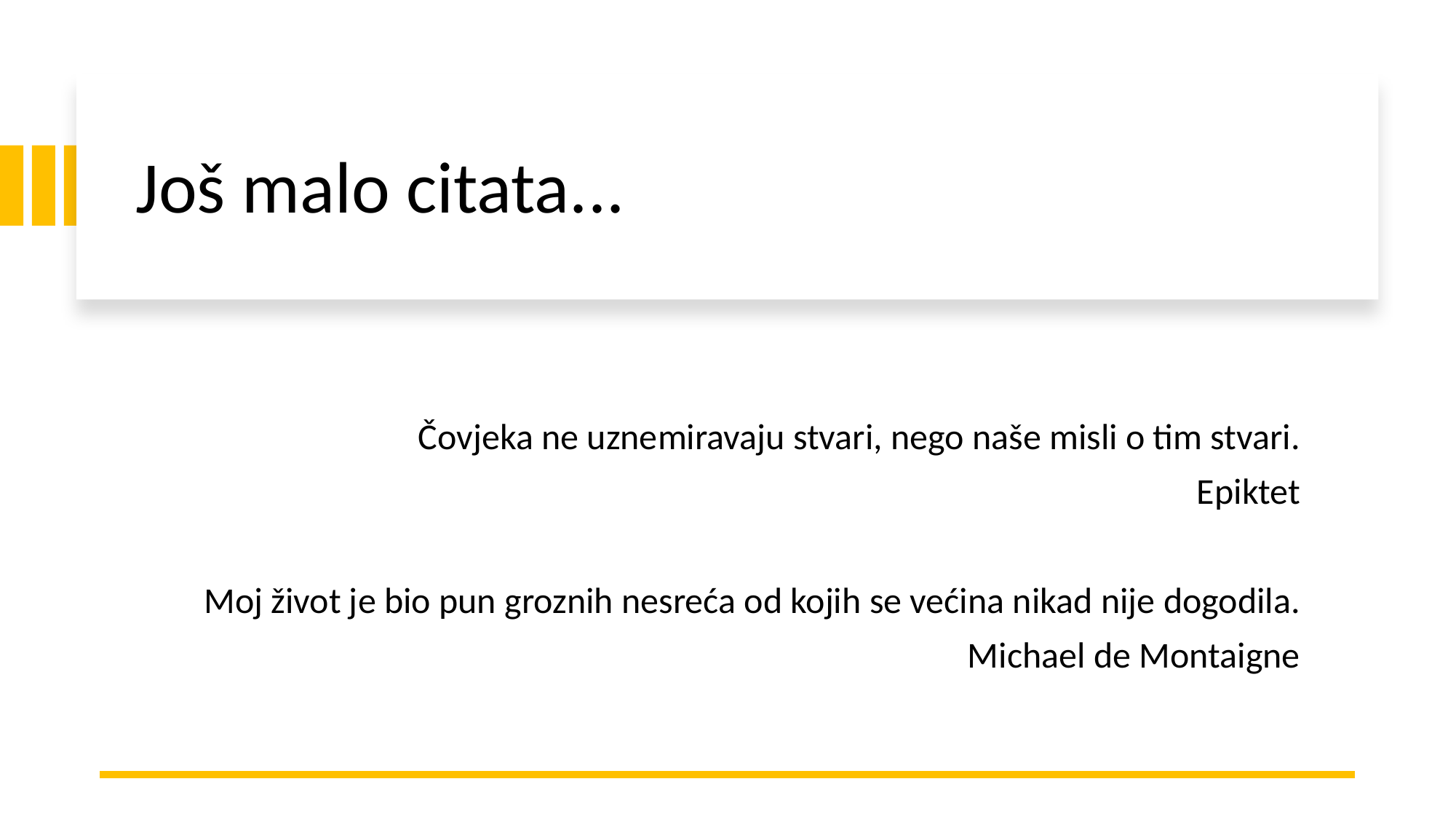

# Još malo citata...

Čovjeka ne uznemiravaju stvari, nego naše misli o tim stvari.
Epiktet

Moj život je bio pun groznih nesreća od kojih se većina nikad nije dogodila.
	Michael de Montaigne